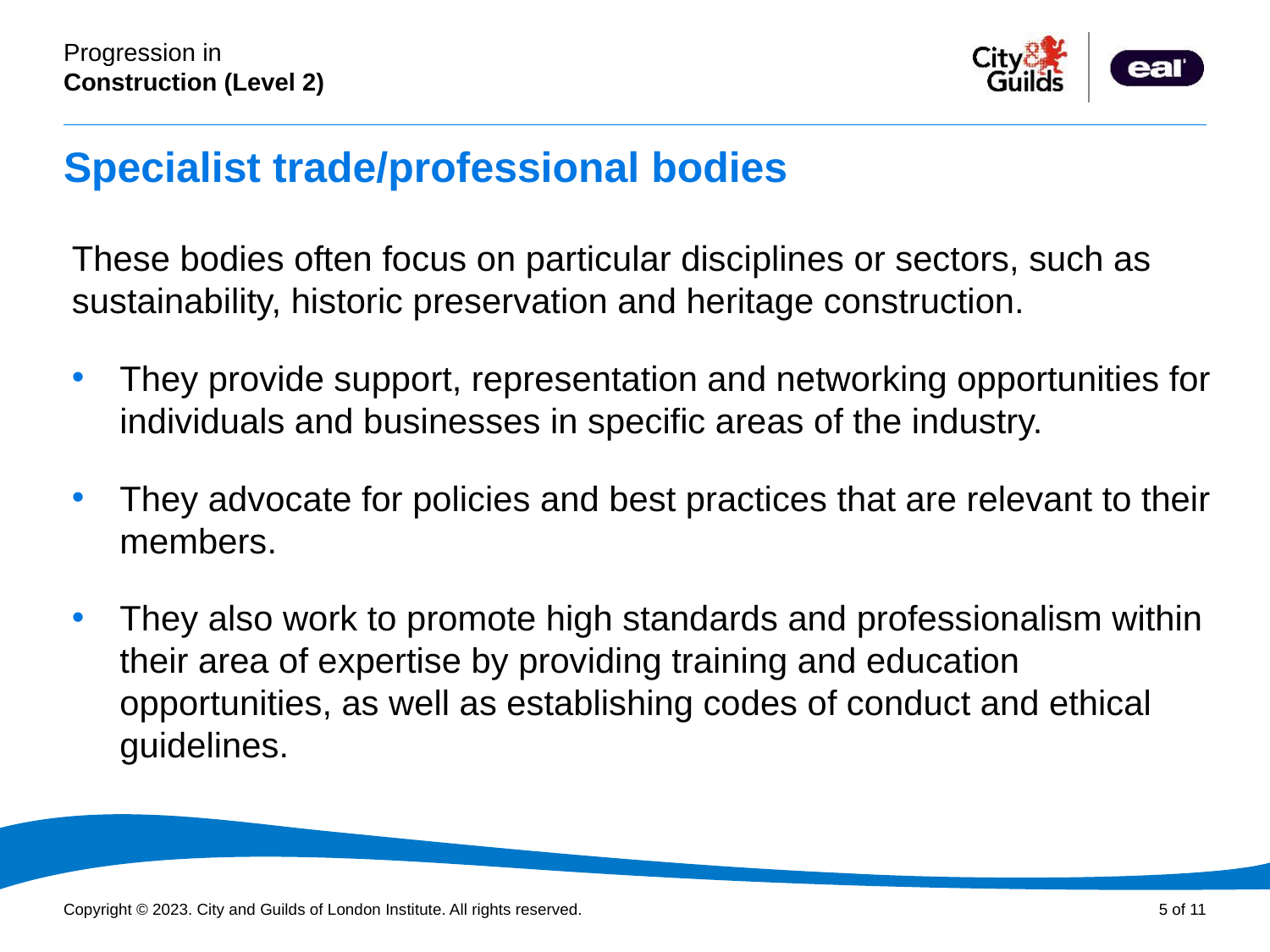

# Specialist trade/professional bodies
These bodies often focus on particular disciplines or sectors, such as sustainability, historic preservation and heritage construction.
They provide support, representation and networking opportunities for individuals and businesses in specific areas of the industry.
They advocate for policies and best practices that are relevant to their members.
They also work to promote high standards and professionalism within their area of expertise by providing training and education opportunities, as well as establishing codes of conduct and ethical guidelines.